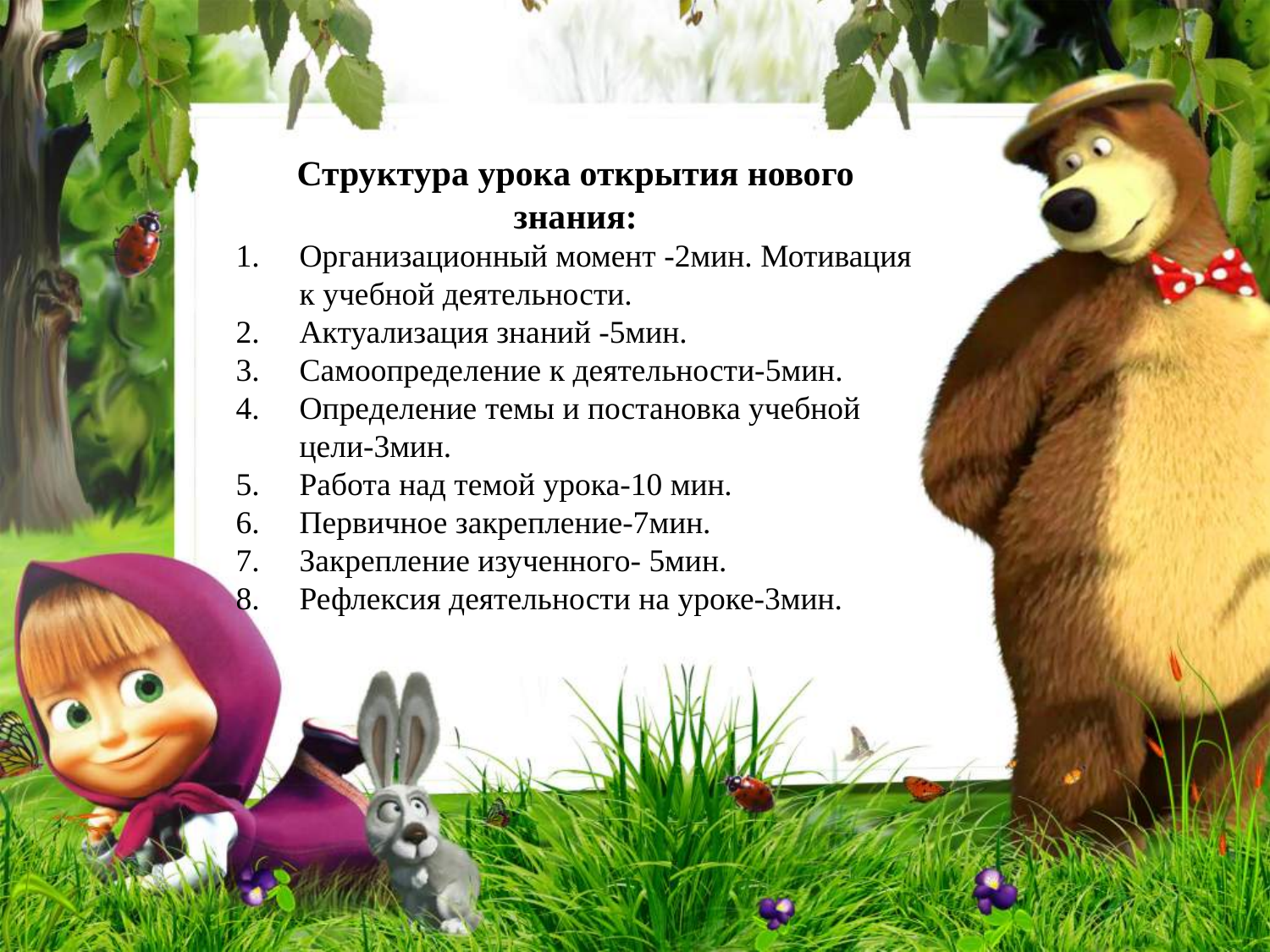

Структура урока открытия нового знания:
Организационный момент -2мин. Мотивация к учебной деятельности.
Актуализация знаний -5мин.
Самоопределение к деятельности-5мин.
Определение темы и постановка учебной цели-3мин.
Работа над темой урока-10 мин.
Первичное закрепление-7мин.
Закрепление изученного- 5мин.
Рефлексия деятельности на уроке-3мин.